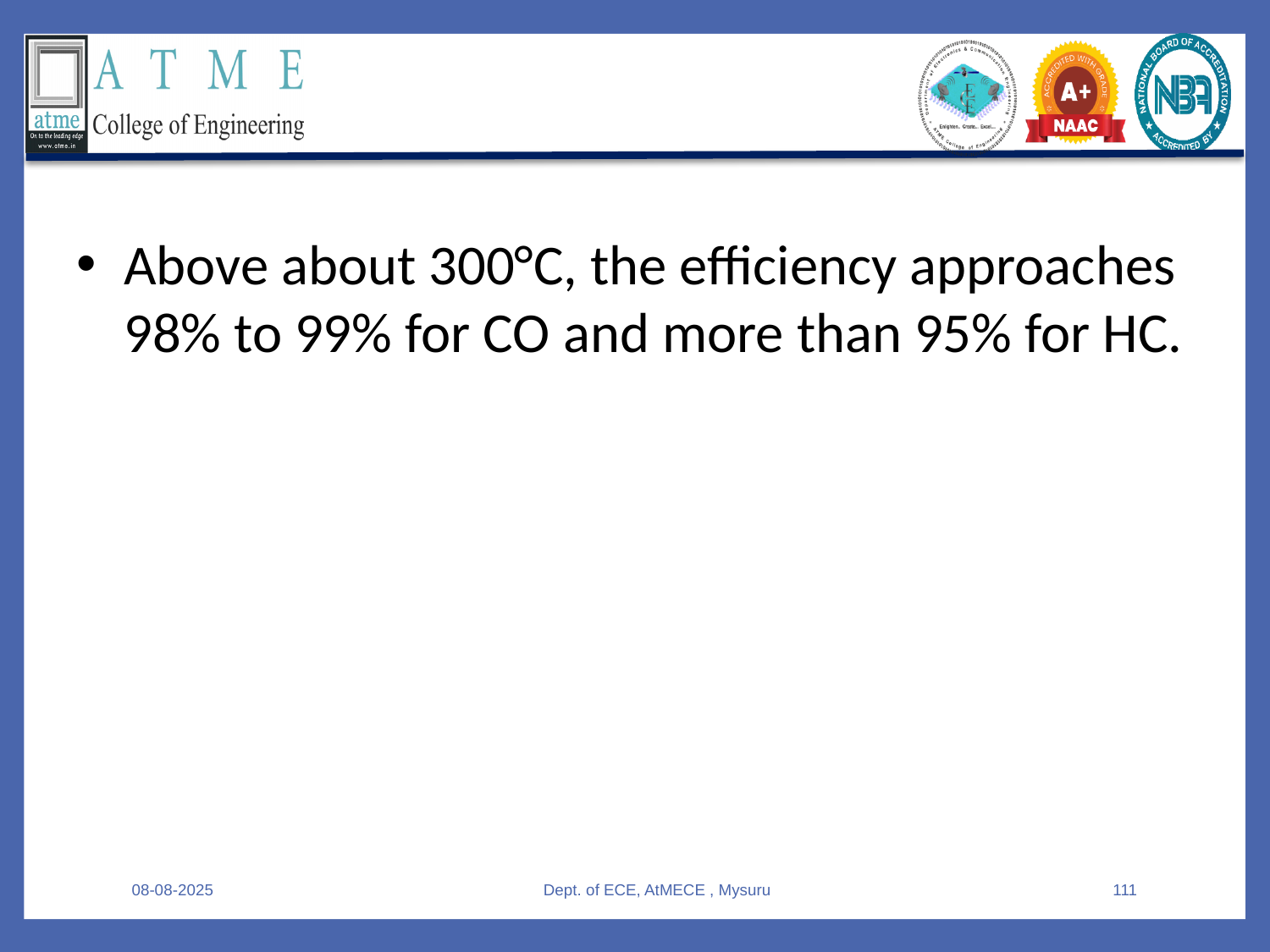

Above about 300°C, the efficiency approaches 98% to 99% for CO and more than 95% for HC.
08-08-2025
Dept. of ECE, AtMECE , Mysuru
111